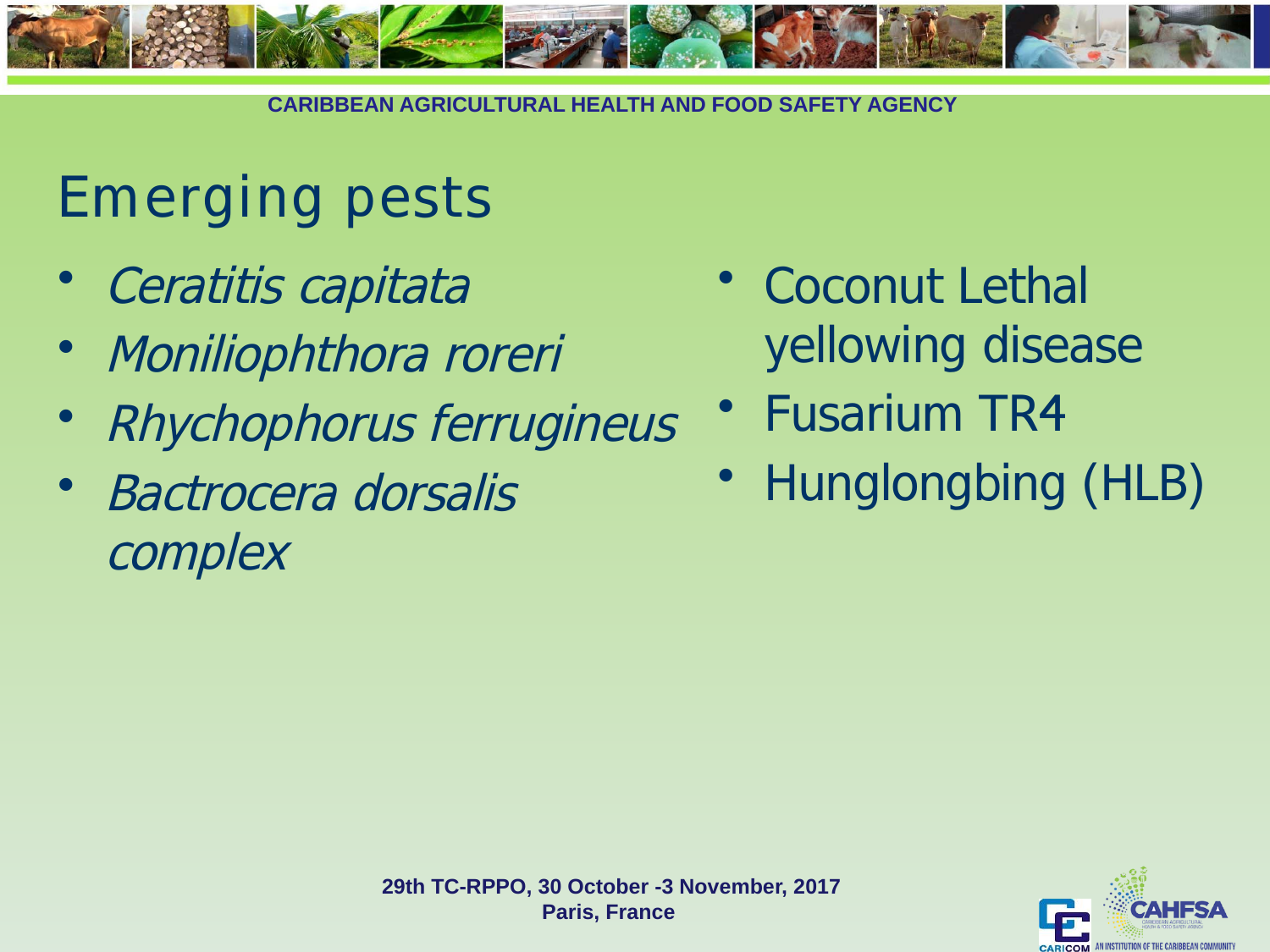

Emerging pests
Ceratitis capitata
Moniliophthora roreri
Rhychophorus ferrugineus
Bactrocera dorsalis complex

Coconut Lethal yellowing disease
Fusarium TR4
Hunglongbing (HLB)